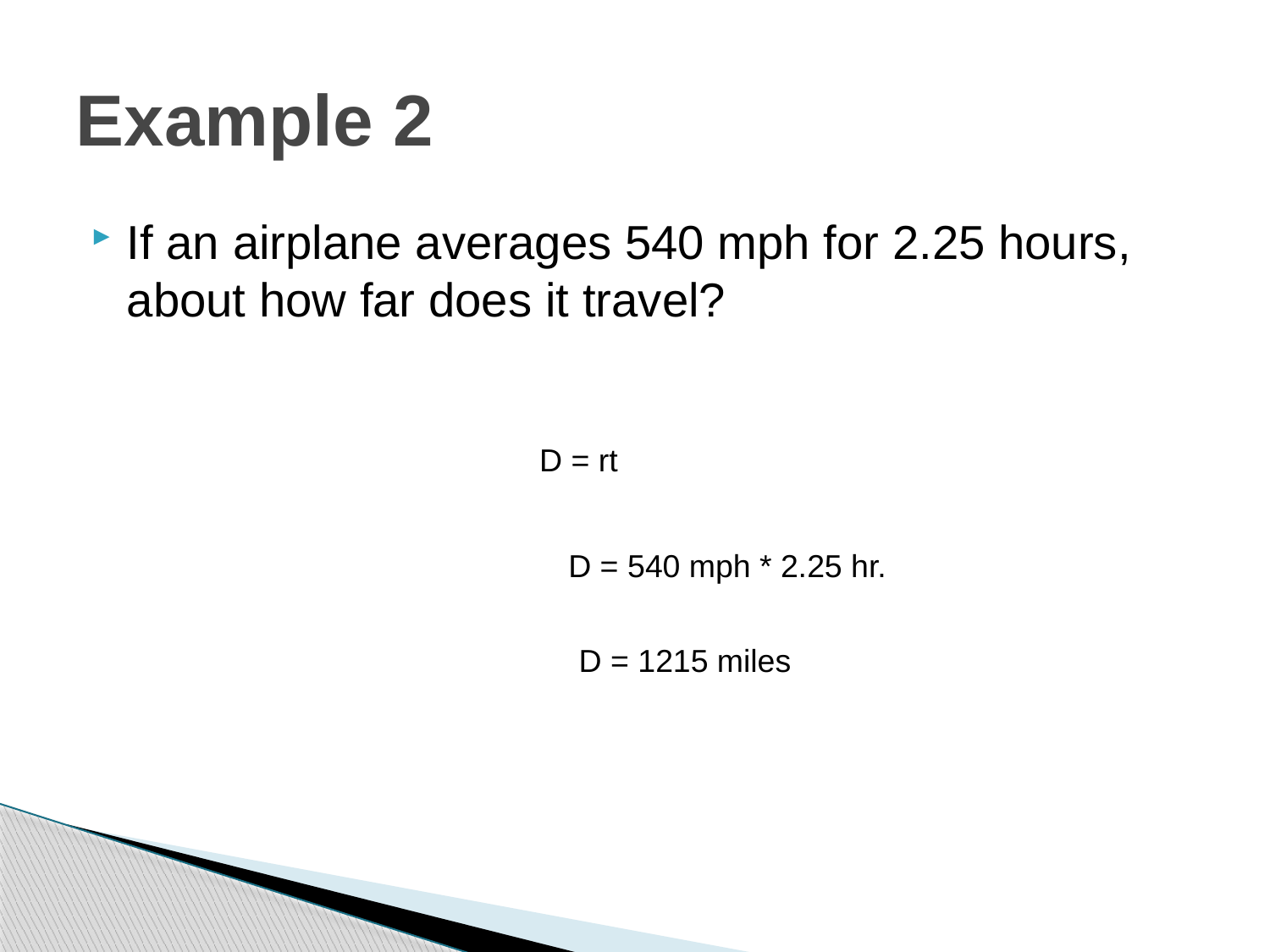

# Example 2
If an airplane averages 540 mph for 2.25 hours, about how far does it travel?
D = rt
D = 540 mph * 2.25 hr.
D = 1215 miles